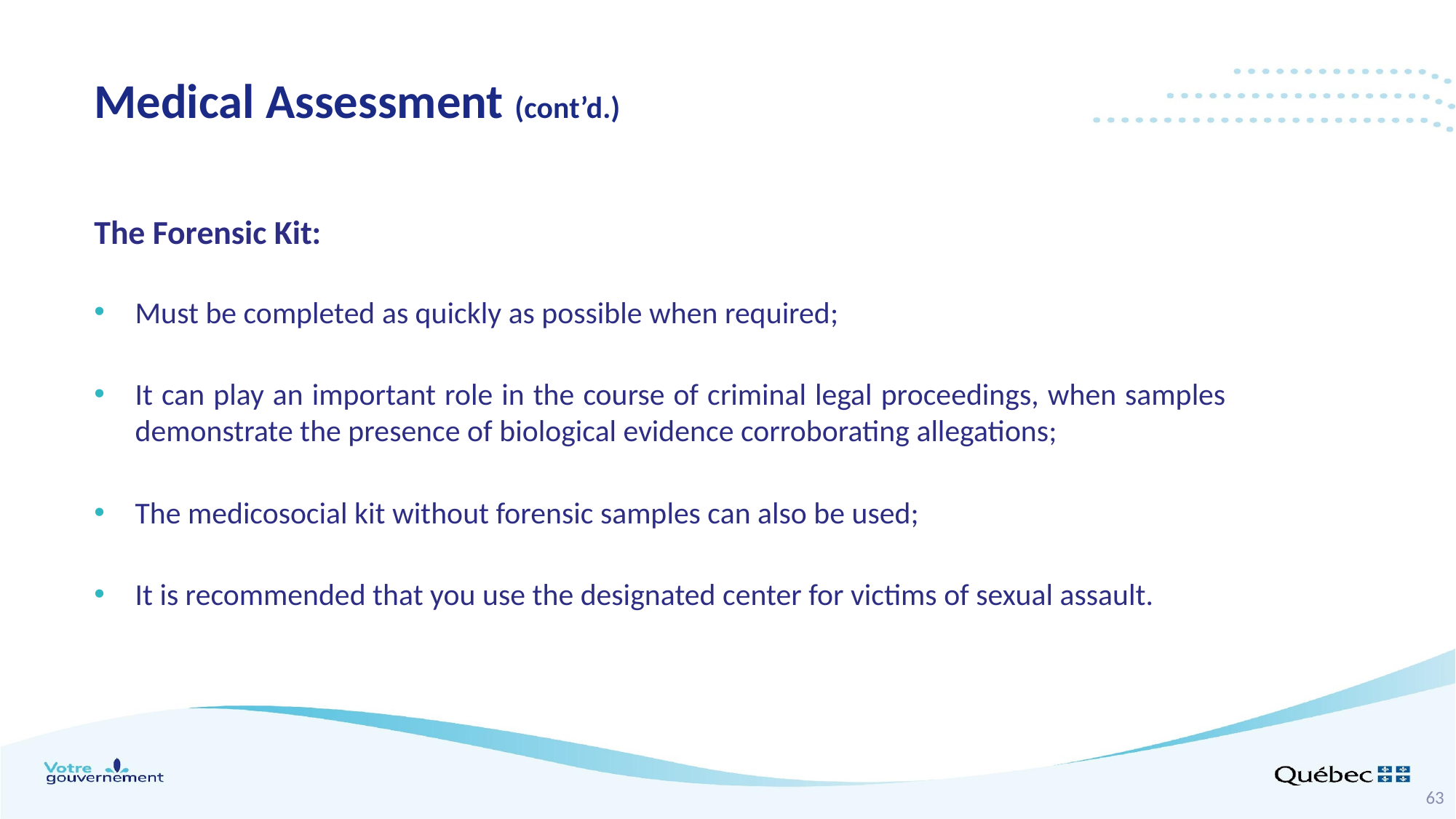

Medical Assessment (cont’d.)
The Forensic Kit:

Must be completed as quickly as possible when required;

It can play an important role in the course of criminal legal proceedings, when samples demonstrate the presence of biological evidence corroborating allegations;

The medicosocial kit without forensic samples can also be used;

It is recommended that you use the designated center for victims of sexual assault.
63